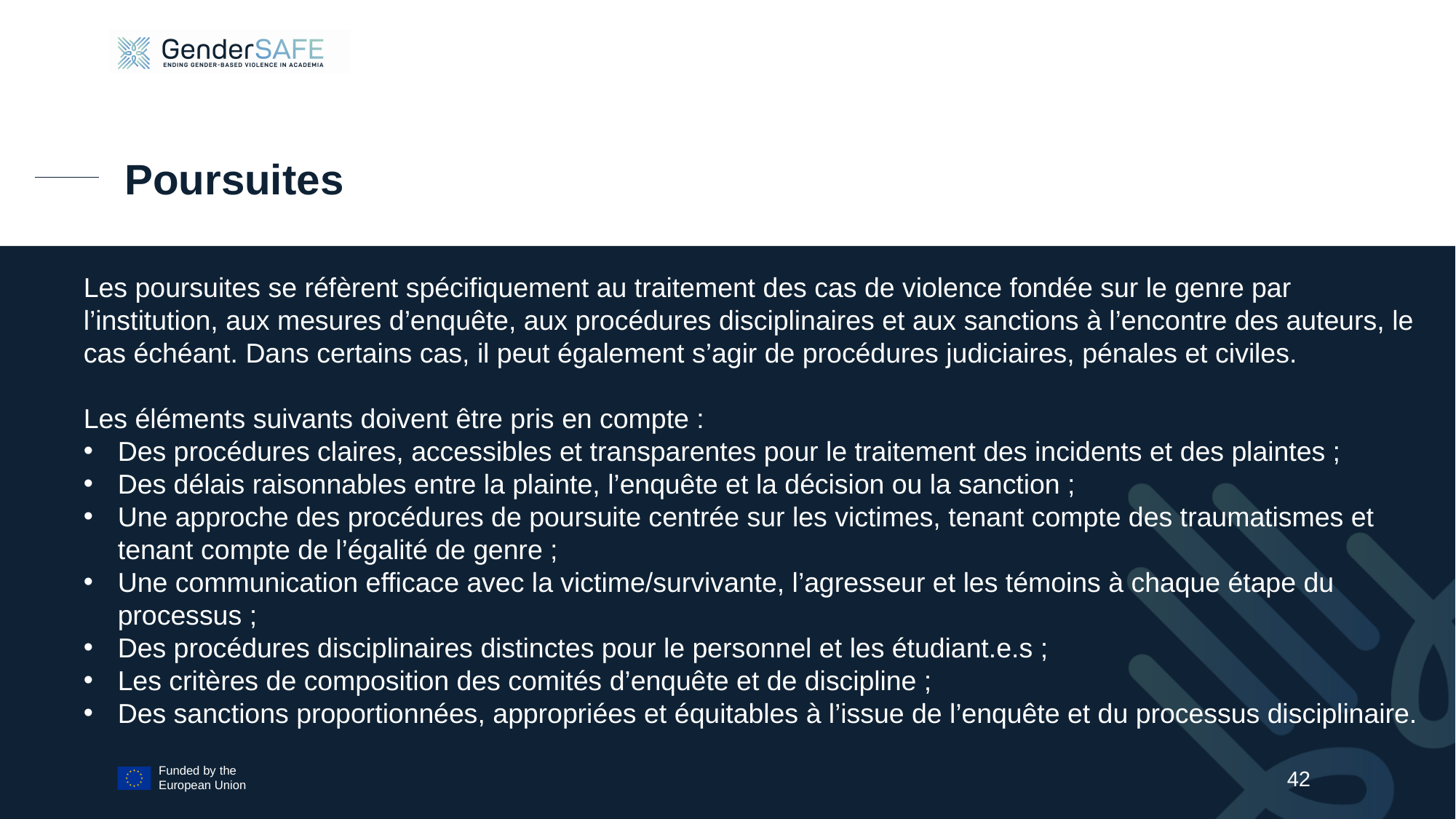

# Poursuites
Les poursuites se réfèrent spécifiquement au traitement des cas de violence fondée sur le genre par l’institution, aux mesures d’enquête, aux procédures disciplinaires et aux sanctions à l’encontre des auteurs, le cas échéant. Dans certains cas, il peut également s’agir de procédures judiciaires, pénales et civiles.

Les éléments suivants doivent être pris en compte :
Des procédures claires, accessibles et transparentes pour le traitement des incidents et des plaintes ;
Des délais raisonnables entre la plainte, l’enquête et la décision ou la sanction ;
Une approche des procédures de poursuite centrée sur les victimes, tenant compte des traumatismes et tenant compte de l’égalité de genre ;
Une communication efficace avec la victime/survivante, l’agresseur et les témoins à chaque étape du processus ;
Des procédures disciplinaires distinctes pour le personnel et les étudiant.e.s ;
Les critères de composition des comités d’enquête et de discipline ;
Des sanctions proportionnées, appropriées et équitables à l’issue de l’enquête et du processus disciplinaire.